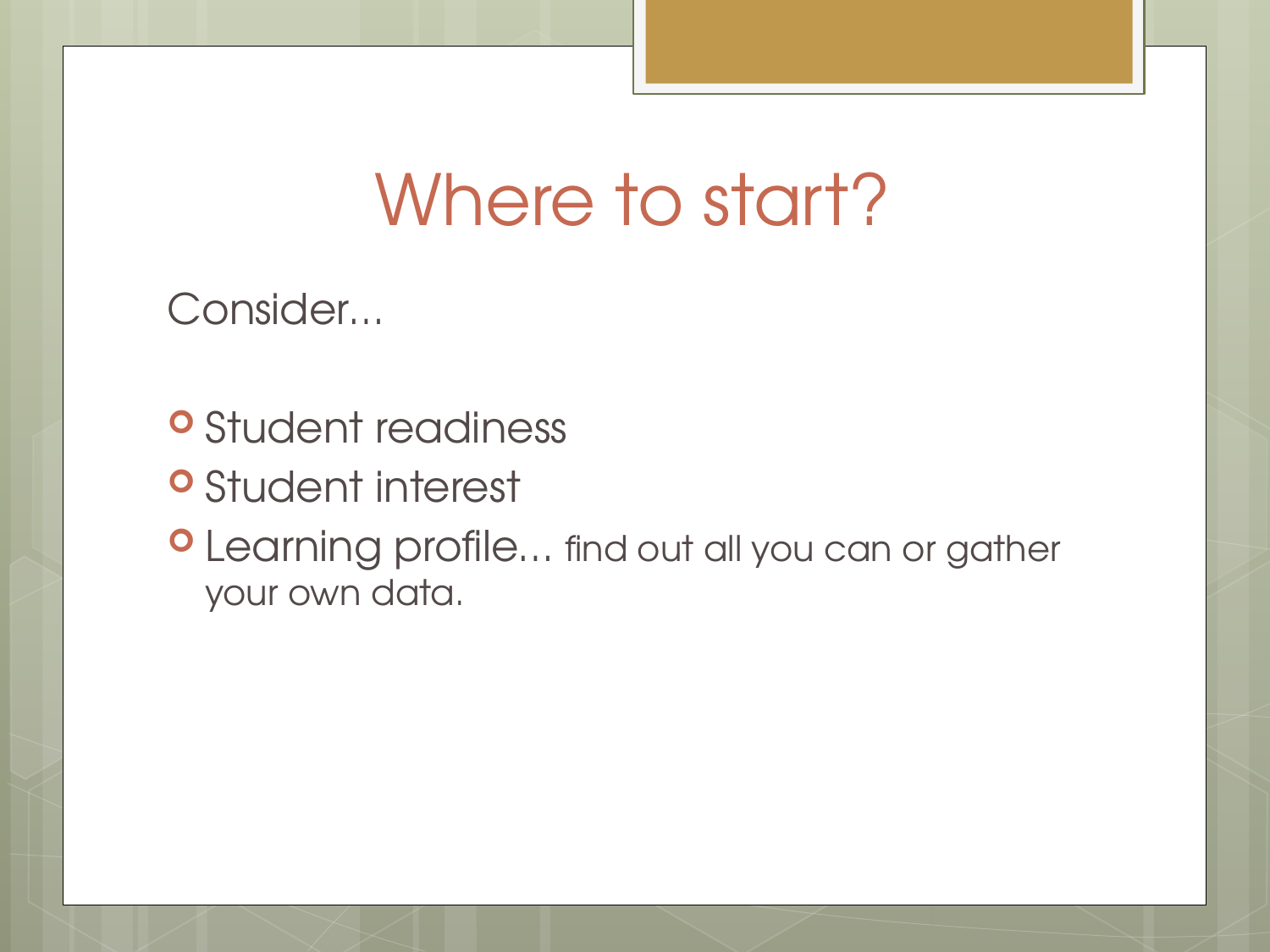

# Where to start?
Consider…

Student readiness
Student interest
Learning profile… find out all you can or gather your own data.